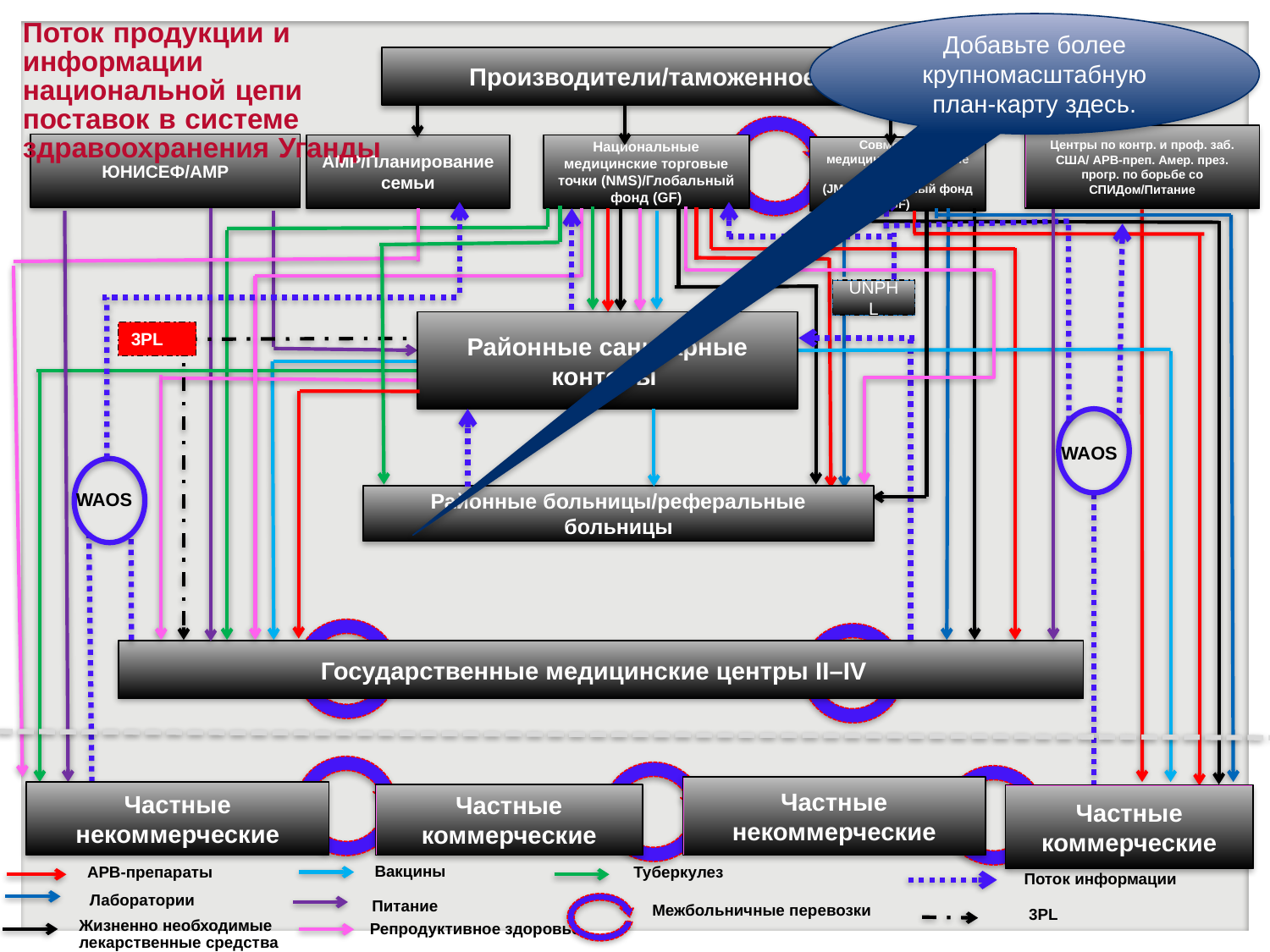

Поток продукции и информации национальной цепи поставок в системе здравоохранения Уганды
Добавьте более крупномасштабную план-карту здесь.
Производители/таможенное оформление

Центры по контр. и проф. заб. США/ АРВ-преп. Амер. през. прогр. по борьбе со СПИДом/Питание
ЮНИСЕФ/АМР
АМР/Планирование семьи
Национальные медицинские торговые точки (NMS)/Глобальный фонд (GF)
Совместные медицинские торговые точки (JMS)/Глобальный фонд (GF)
UNPHL
Районные санитарные конторы
3PL

WAOS

WAOS
Районные больницы/реферальные больницы

Государственные медицинские центры II–IV

Частные некоммерческие

Частные некоммерческие

Частные коммерческие

Частные коммерческие

Вакцины
АРВ-препараты
Туберкулез
Поток информации
Лаборатории
Питание

Межбольничные перевозки
3PL
Жизненно необходимые
лекарственные средства
Репродуктивное здоровье